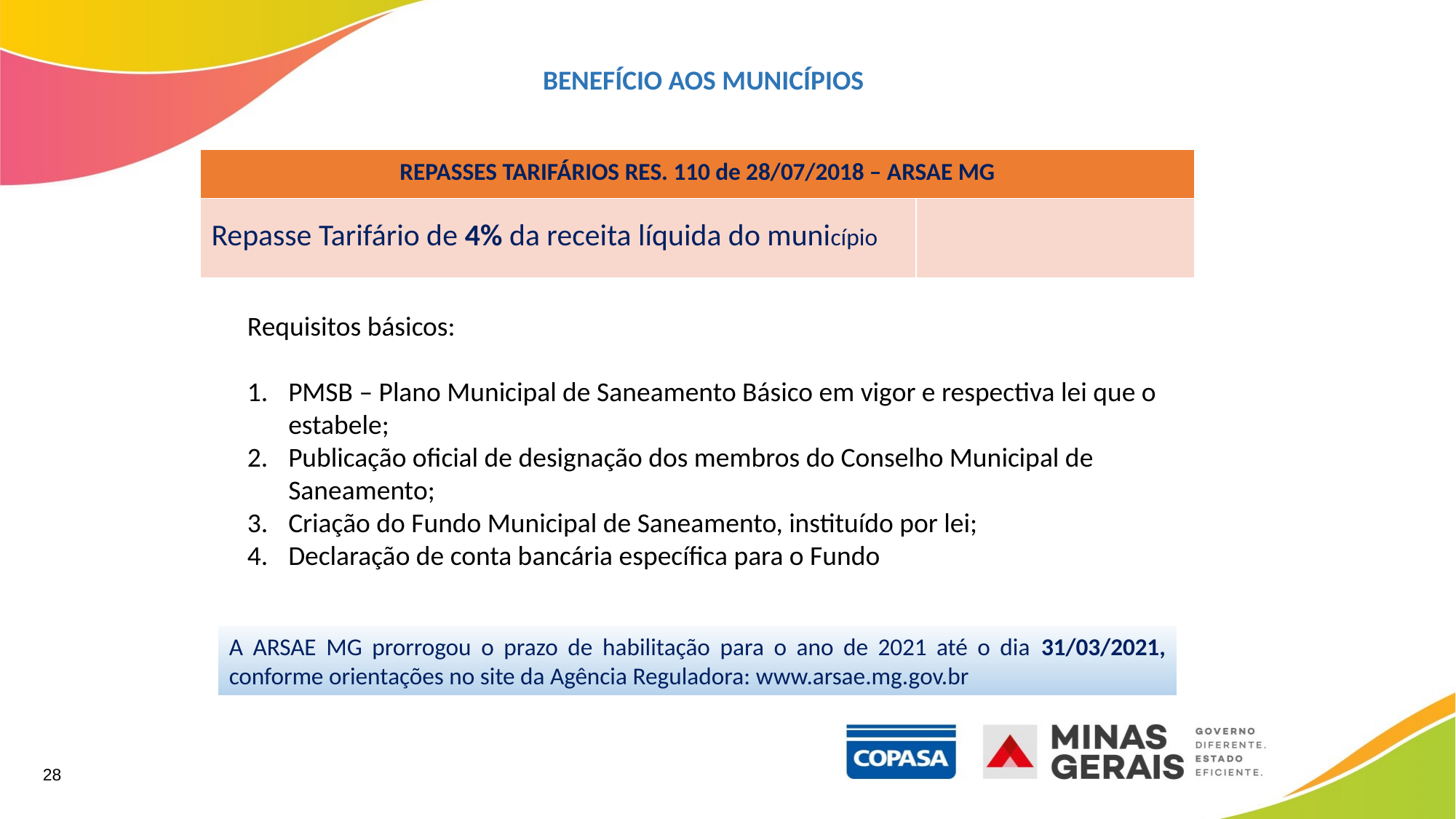

BENEFÍCIO AOS MUNICÍPIOS
| REPASSES TARIFÁRIOS RES. 110 de 28/07/2018 – ARSAE MG |  |
| --- | --- |
| Repasse Tarifário de 4% da receita líquida do município |  |
Requisitos básicos:

PMSB – Plano Municipal de Saneamento Básico em vigor e respectiva lei que o estabele;
Publicação oficial de designação dos membros do Conselho Municipal de Saneamento;
Criação do Fundo Municipal de Saneamento, instituído por lei;
Declaração de conta bancária específica para o Fundo

A ARSAE MG prorrogou o prazo de habilitação para o ano de 2021 até o dia 31/03/2021, conforme orientações no site da Agência Reguladora: www.arsae.mg.gov.br
28